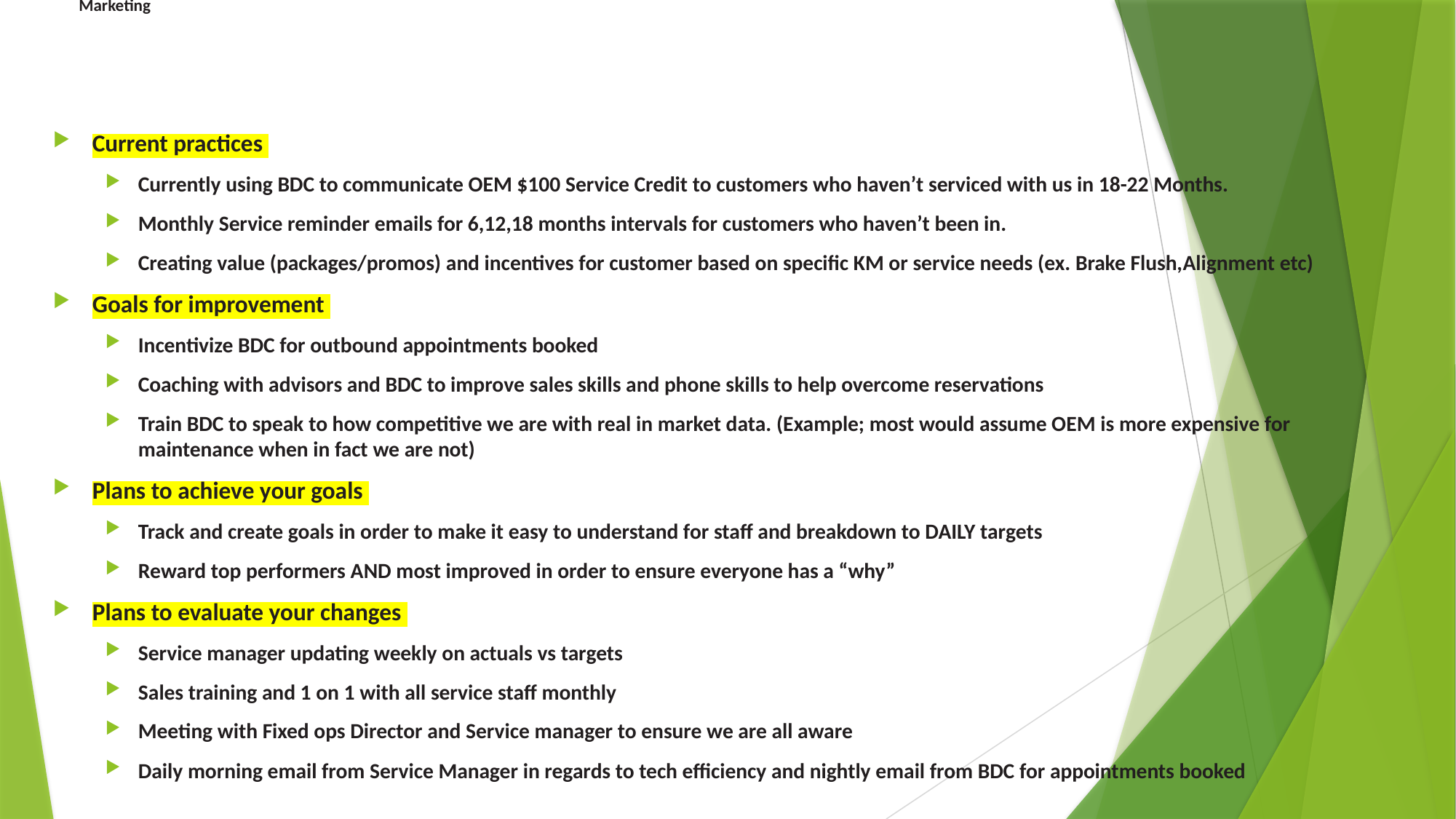

# Marketing

Current practices
Currently using BDC to communicate OEM $100 Service Credit to customers who haven’t serviced with us in 18-22 Months.
Monthly Service reminder emails for 6,12,18 months intervals for customers who haven’t been in.
Creating value (packages/promos) and incentives for customer based on specific KM or service needs (ex. Brake Flush,Alignment etc)
Goals for improvement
Incentivize BDC for outbound appointments booked
Coaching with advisors and BDC to improve sales skills and phone skills to help overcome reservations
Train BDC to speak to how competitive we are with real in market data. (Example; most would assume OEM is more expensive for maintenance when in fact we are not)
Plans to achieve your goals
Track and create goals in order to make it easy to understand for staff and breakdown to DAILY targets
Reward top performers AND most improved in order to ensure everyone has a “why”
Plans to evaluate your changes
Service manager updating weekly on actuals vs targets
Sales training and 1 on 1 with all service staff monthly
Meeting with Fixed ops Director and Service manager to ensure we are all aware
Daily morning email from Service Manager in regards to tech efficiency and nightly email from BDC for appointments booked